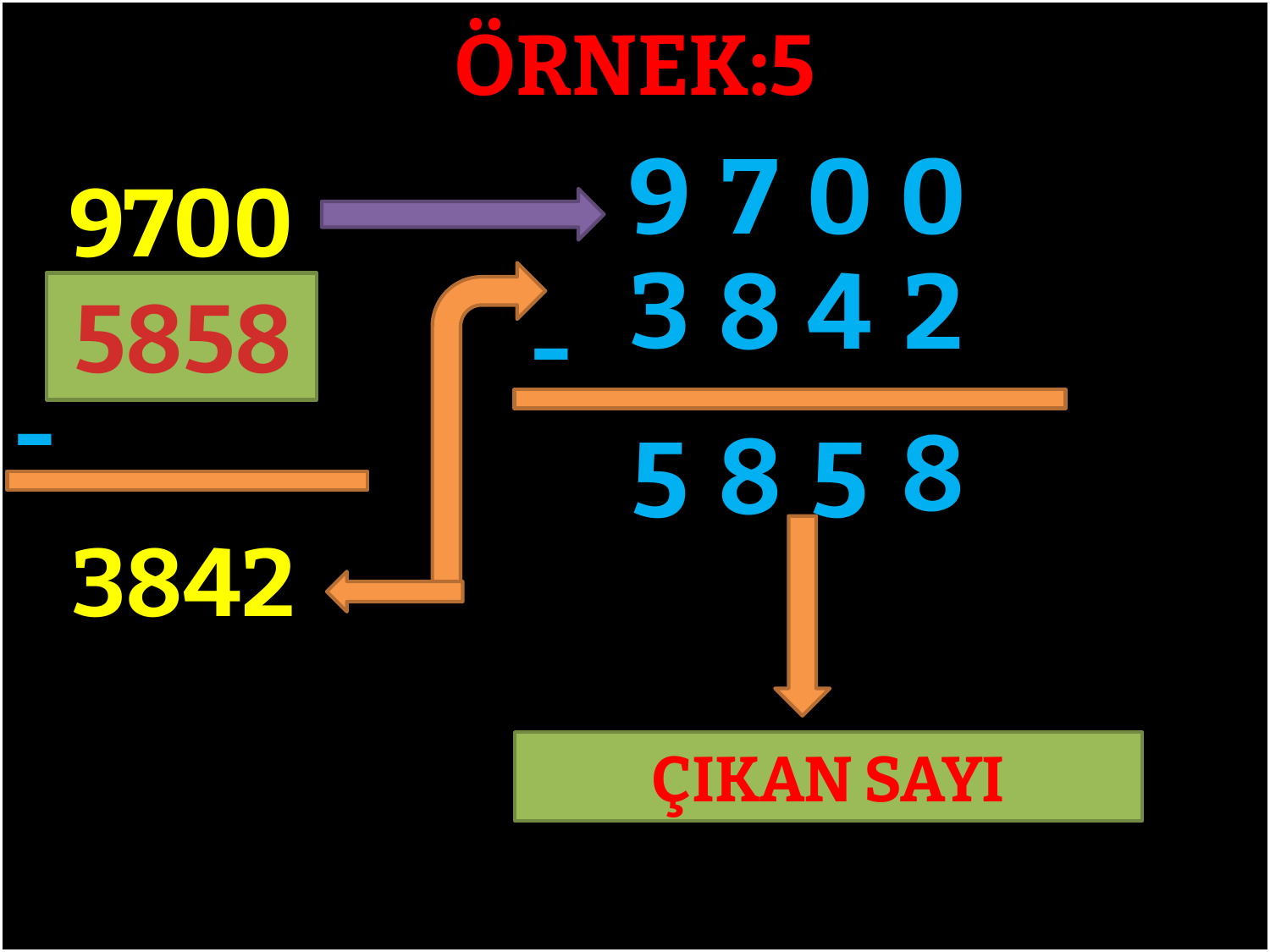

ÖRNEK:5
9
7
0
0
9700

3
8
4
2

5858

-
#
-

8
8
5
5

3842

ÇIKAN SAYI